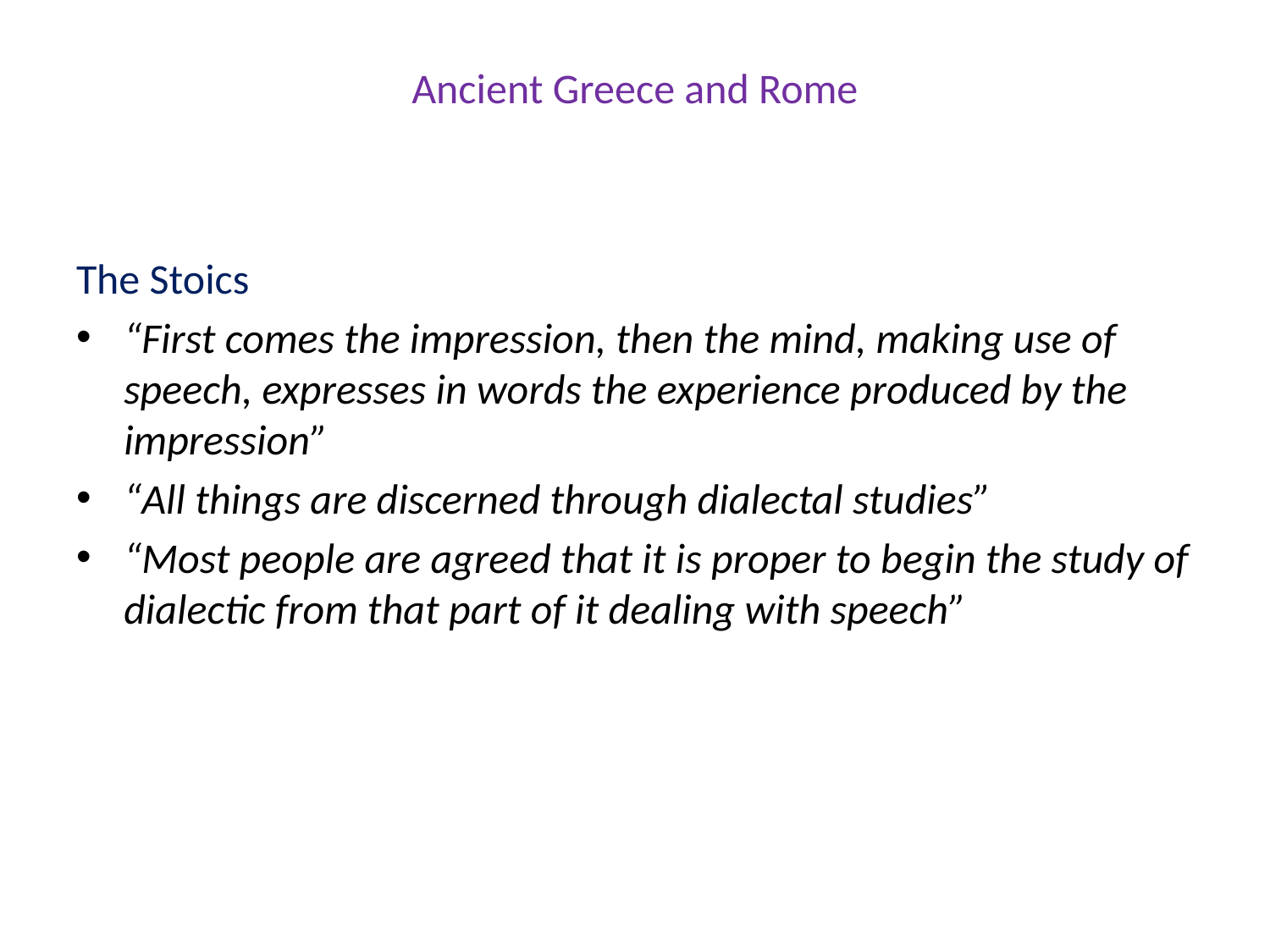

# Ancient Greece and Rome

The Stoics
“First comes the impression, then the mind, making use of speech, expresses in words the experience produced by the impression”
“All things are discerned through dialectal studies”
“Most people are agreed that it is proper to begin the study of dialectic from that part of it dealing with speech”